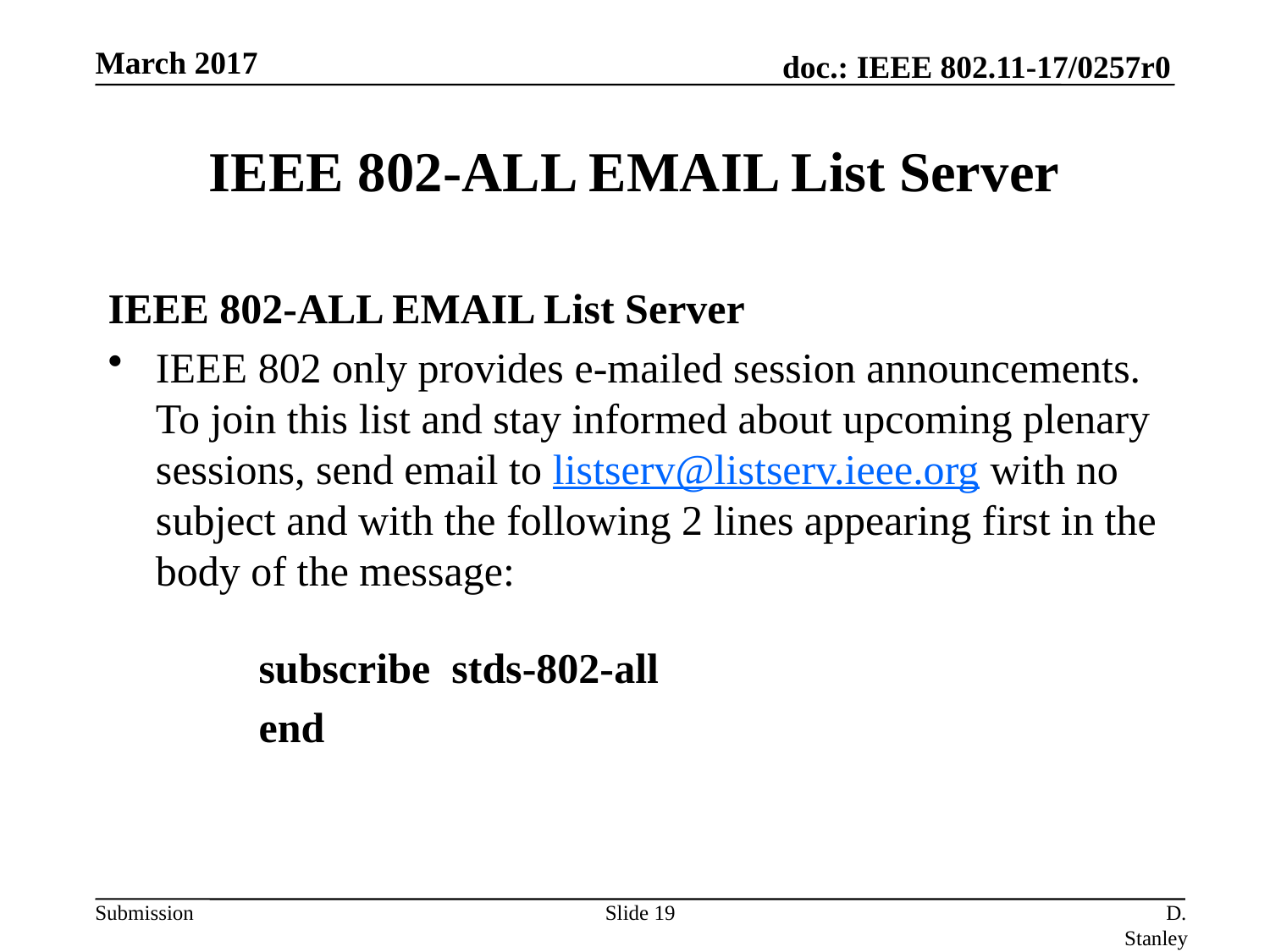

March 2017
# IEEE 802-ALL EMAIL List Server
IEEE 802-ALL EMAIL List Server
IEEE 802 only provides e-mailed session announcements. To join this list and stay informed about upcoming plenary sessions, send email to listserv@listserv.ieee.org with no subject and with the following 2 lines appearing first in the body of the message:
subscribe  stds-802-all
	end
Slide 19
D. Stanley, HP Enterprise